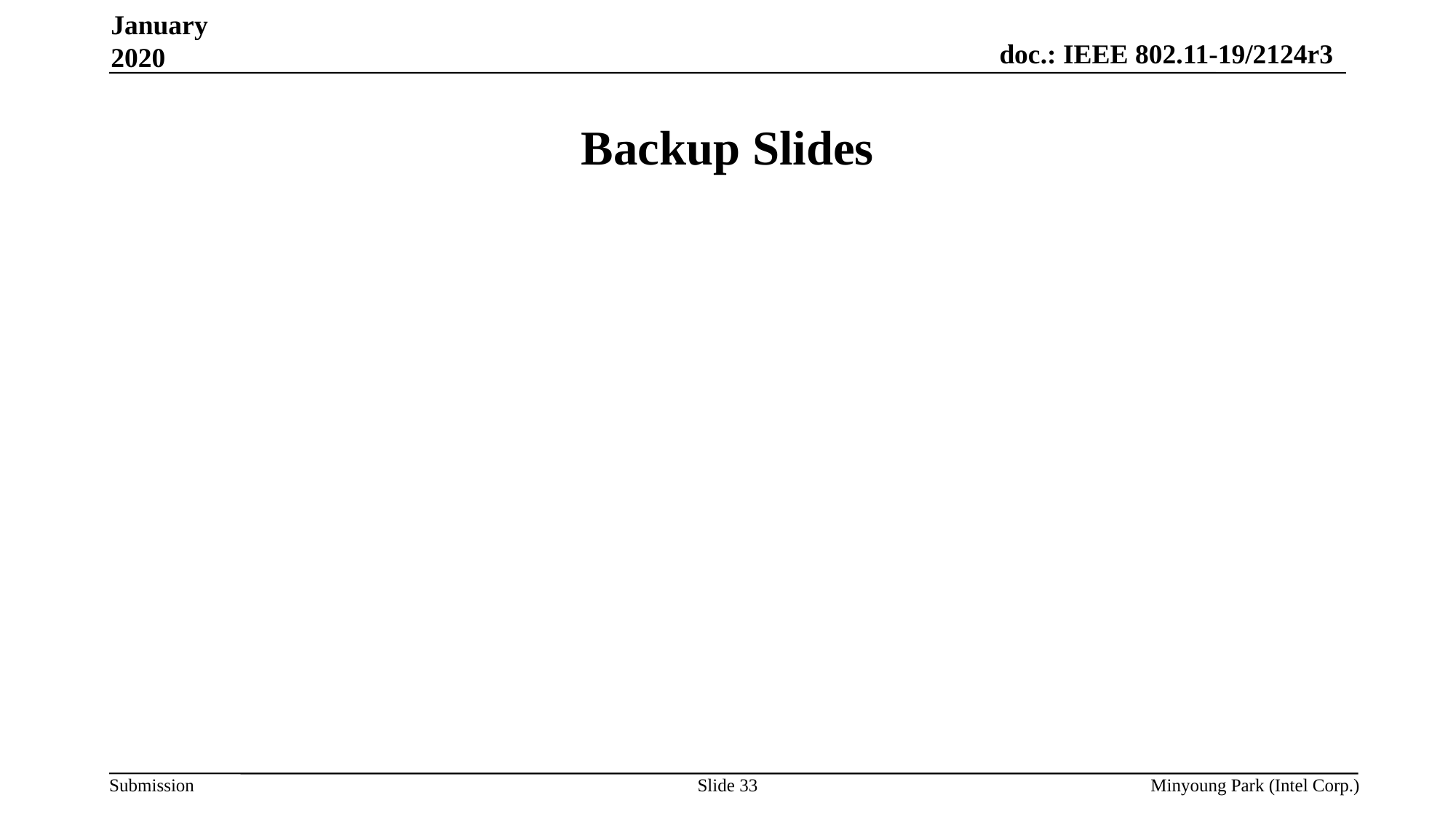

January 2020
# Backup Slides
Slide 33
Minyoung Park (Intel Corp.)